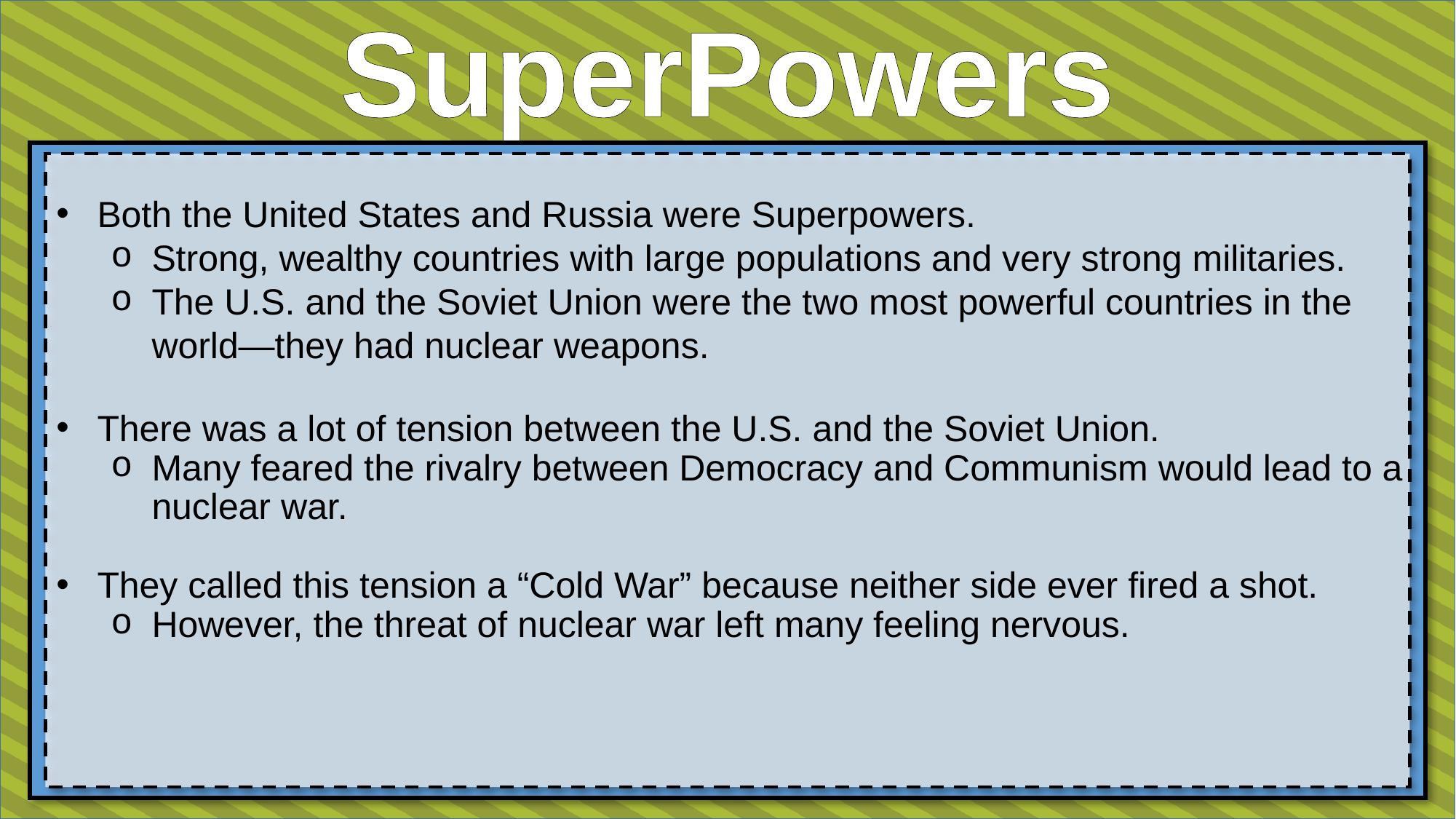

SuperPowers

Both the United States and Russia were Superpowers.
Strong, wealthy countries with large populations and very strong militaries.
The U.S. and the Soviet Union were the two most powerful countries in the world—they had nuclear weapons.

There was a lot of tension between the U.S. and the Soviet Union.
Many feared the rivalry between Democracy and Communism would lead to a nuclear war.

They called this tension a “Cold War” because neither side ever fired a shot.
However, the threat of nuclear war left many feeling nervous.